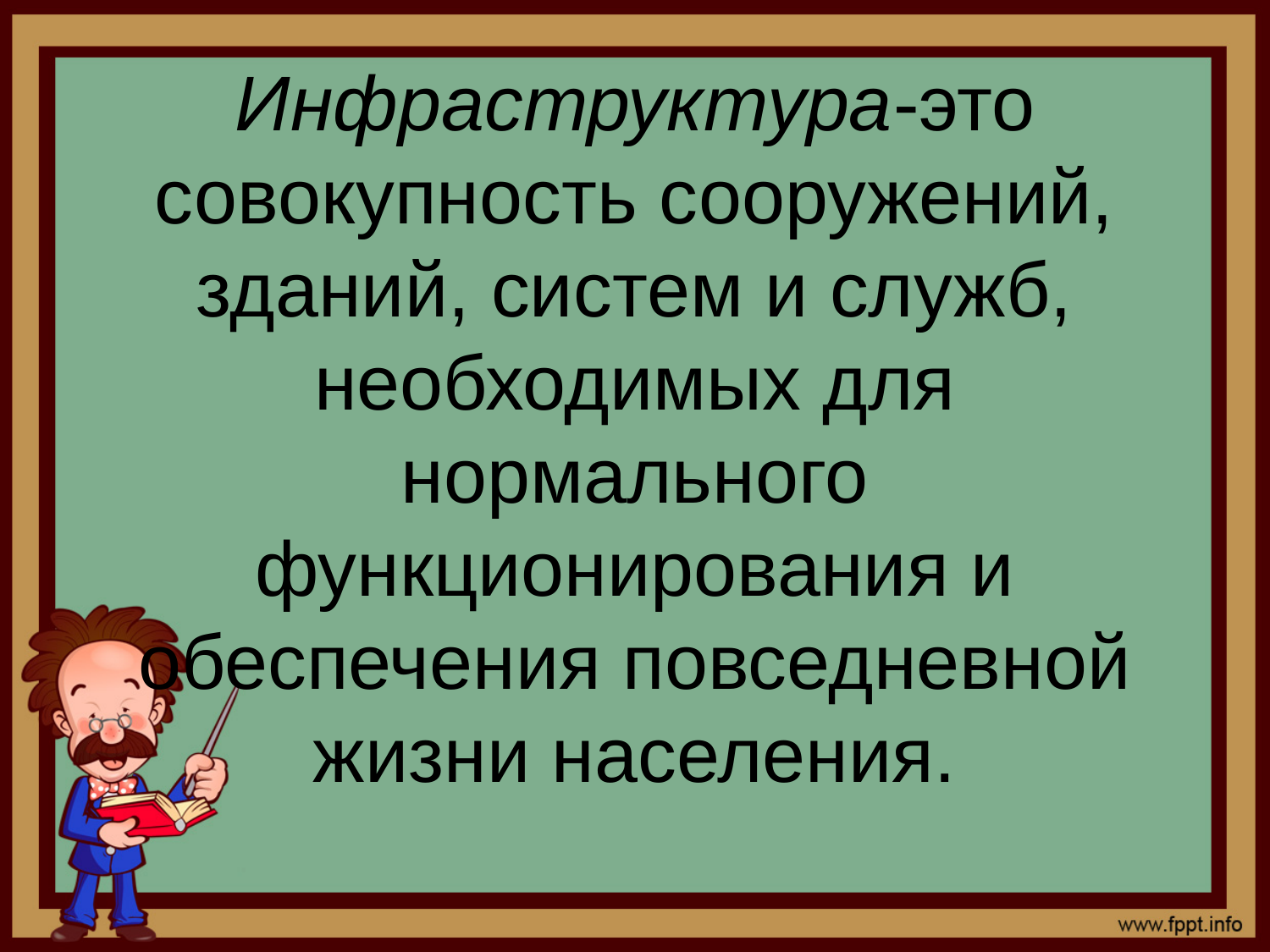

# Инфраструктура-это совокупность сооружений, зданий, систем и служб, необходимых для нормального функционирования и обеспечения повседневной жизни населения.